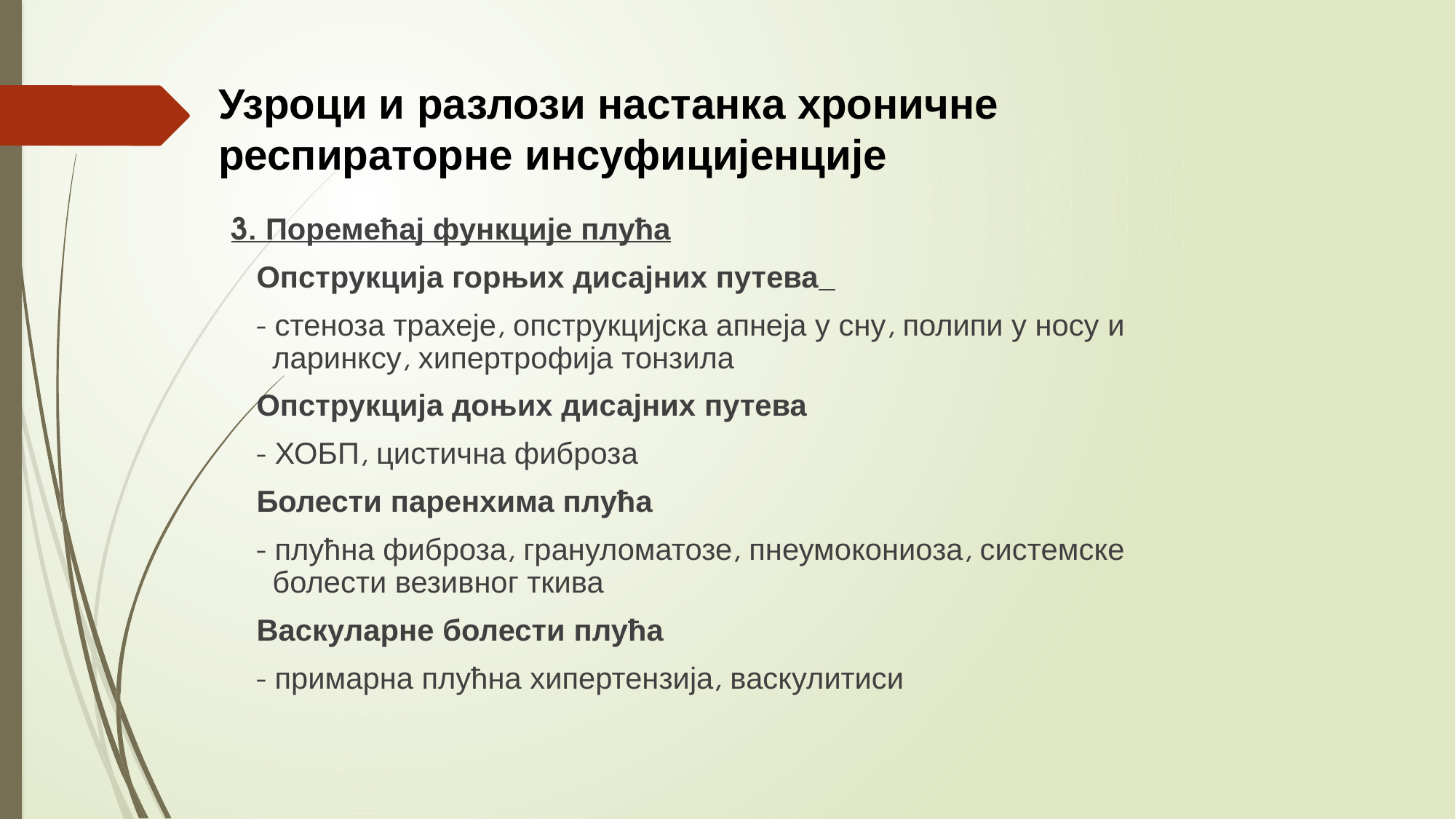

# Узроци и разлози настанка хроничне респираторне инсуфицијенције
3. Поремећај функције плућа
   Опструкција горњих дисајних путева
   - стеноза трахеје, опструкцијска апнеја у сну, полипи у носу и ларинксу, хипертрофија тонзила
   Опструкција доњих дисајних путева
   - ХОБП, цистична фиброза
   Болести паренхима плућа
   - плућна фиброза, грануломатозе, пнеумокониоза, системске болести везивног ткива
   Васкуларне болести плућа
   - примарна плућна хипертензија, васкулитиси